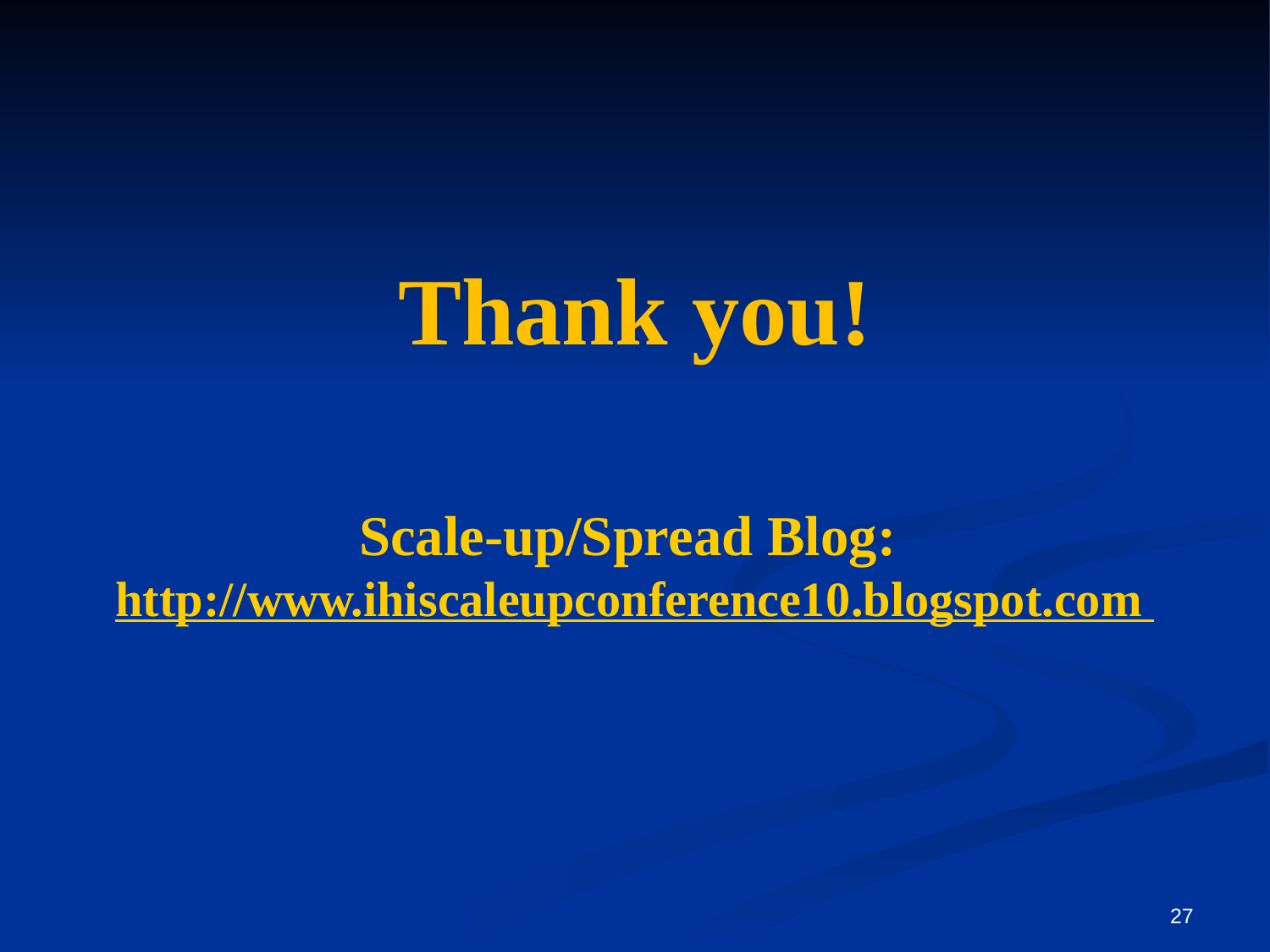

# Thank you! Scale-up/Spread Blog: http://www.ihiscaleupconference10.blogspot.com
27